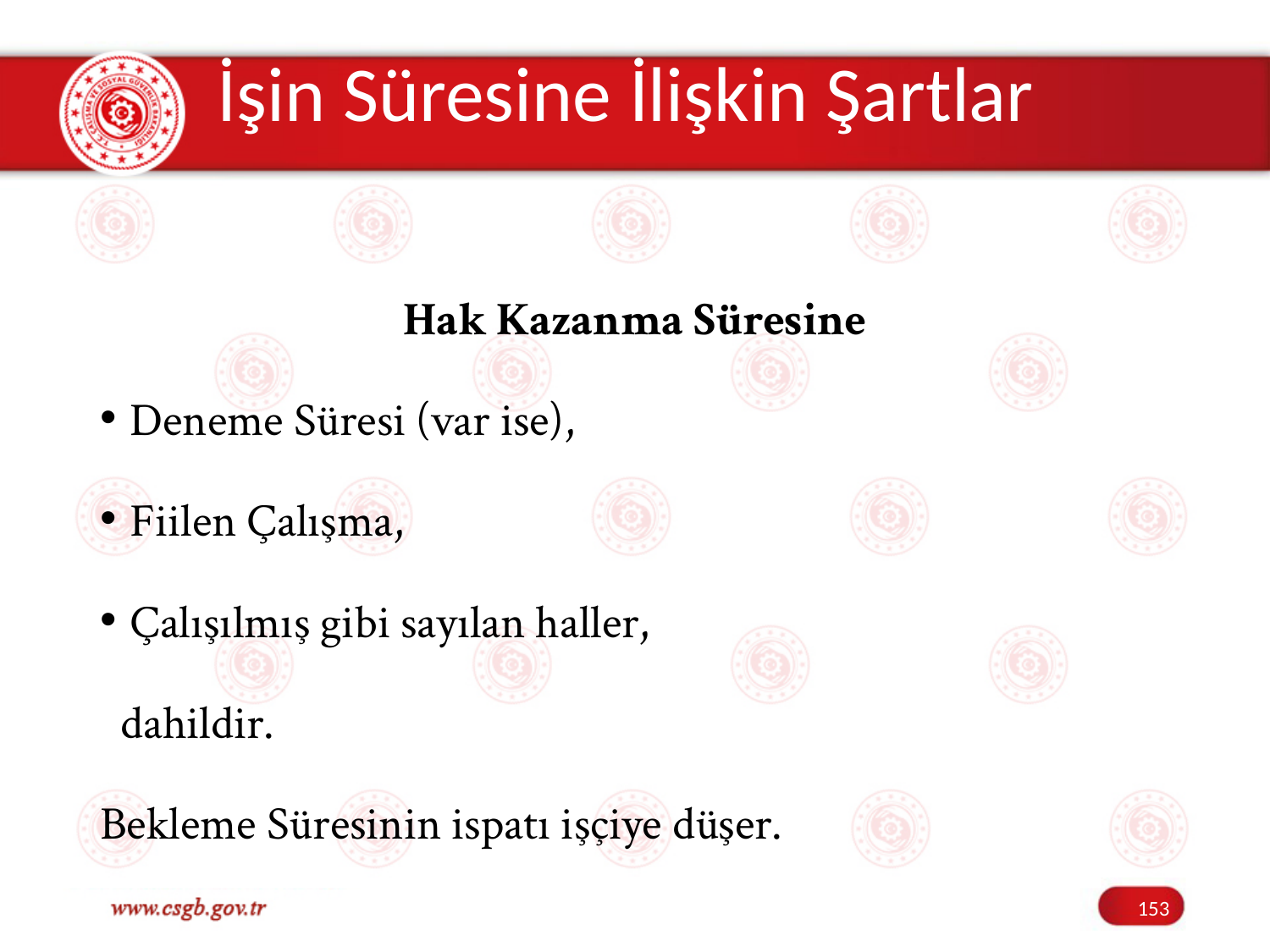

# İşin Süresine İlişkin Şartlar
Hak Kazanma Süresine
Deneme Süresi (var ise),
Fiilen Çalışma,
Çalışılmış gibi sayılan haller,
  dahildir.
Bekleme Süresinin ispatı işçiye düşer.
153